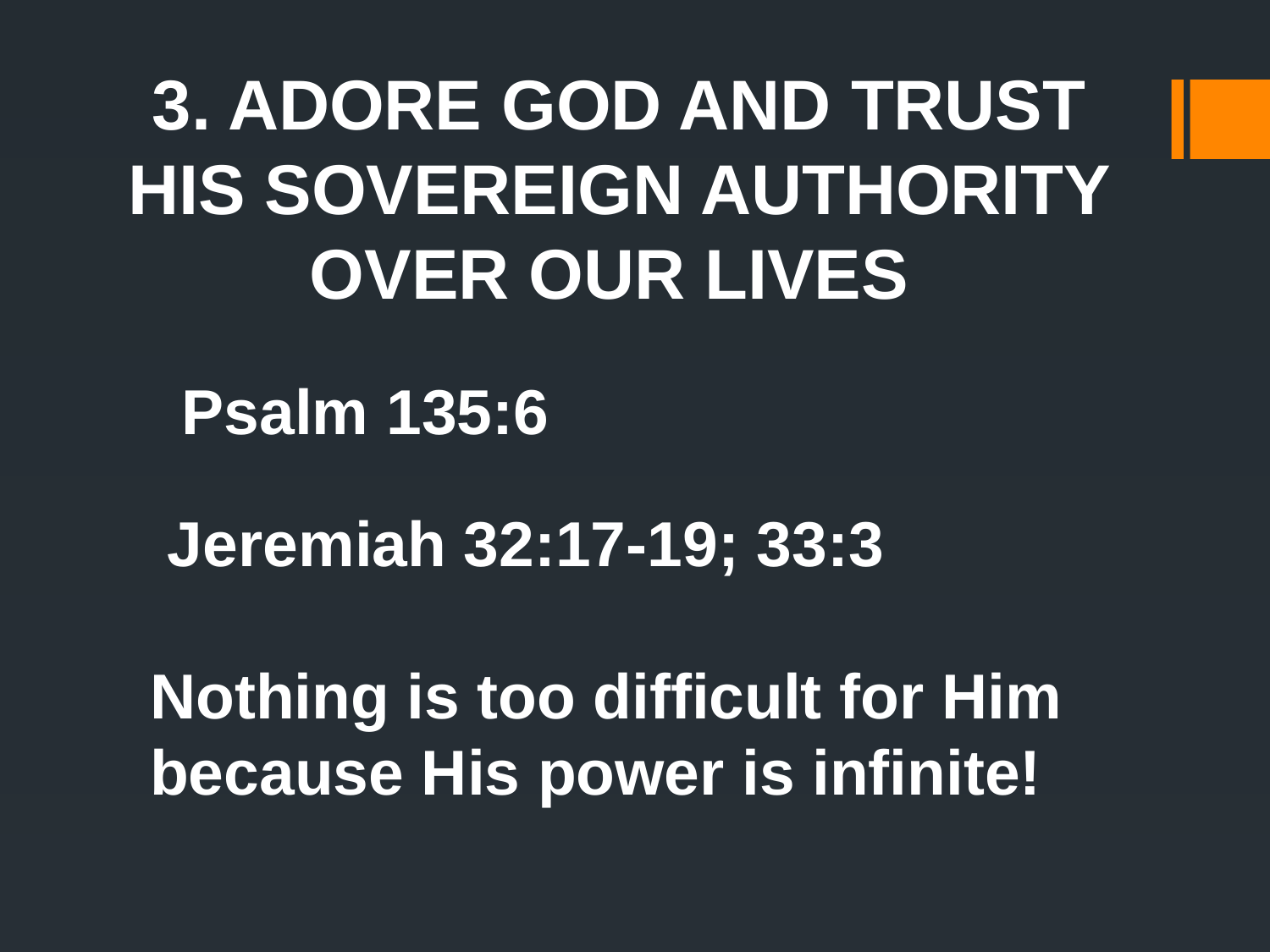

3. ADORE GOD AND TRUST HIS SOVEREIGN AUTHORITY OVER OUR LIVES
Psalm 135:6
 Jeremiah 32:17-19; 33:3

Nothing is too difficult for Him because His power is infinite!